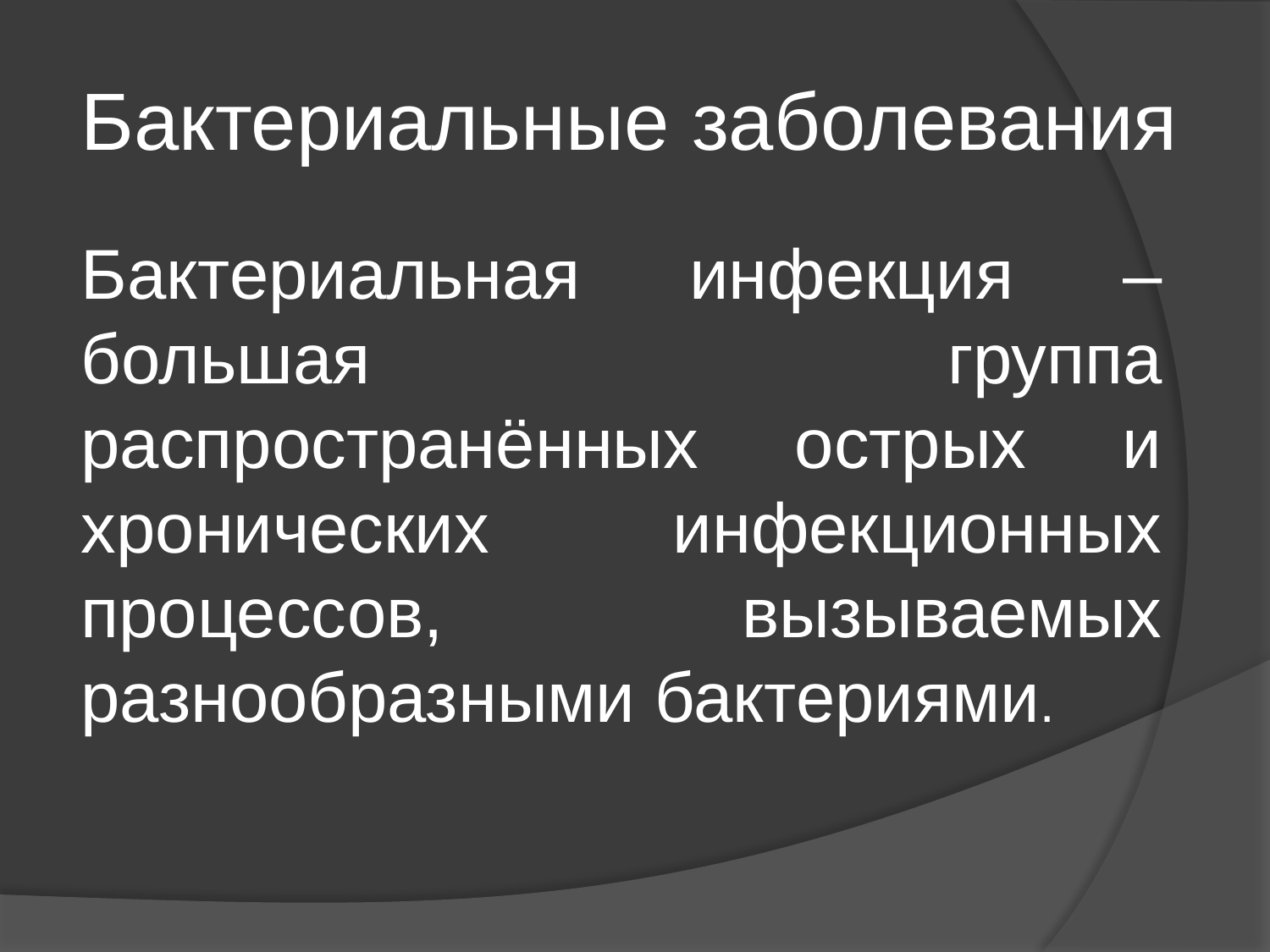

# Бактериальные заболевания
Бактериальная инфекция – большая группа распространённых острых и хронических инфекционных процессов, вызываемых разнообразными бактериями.